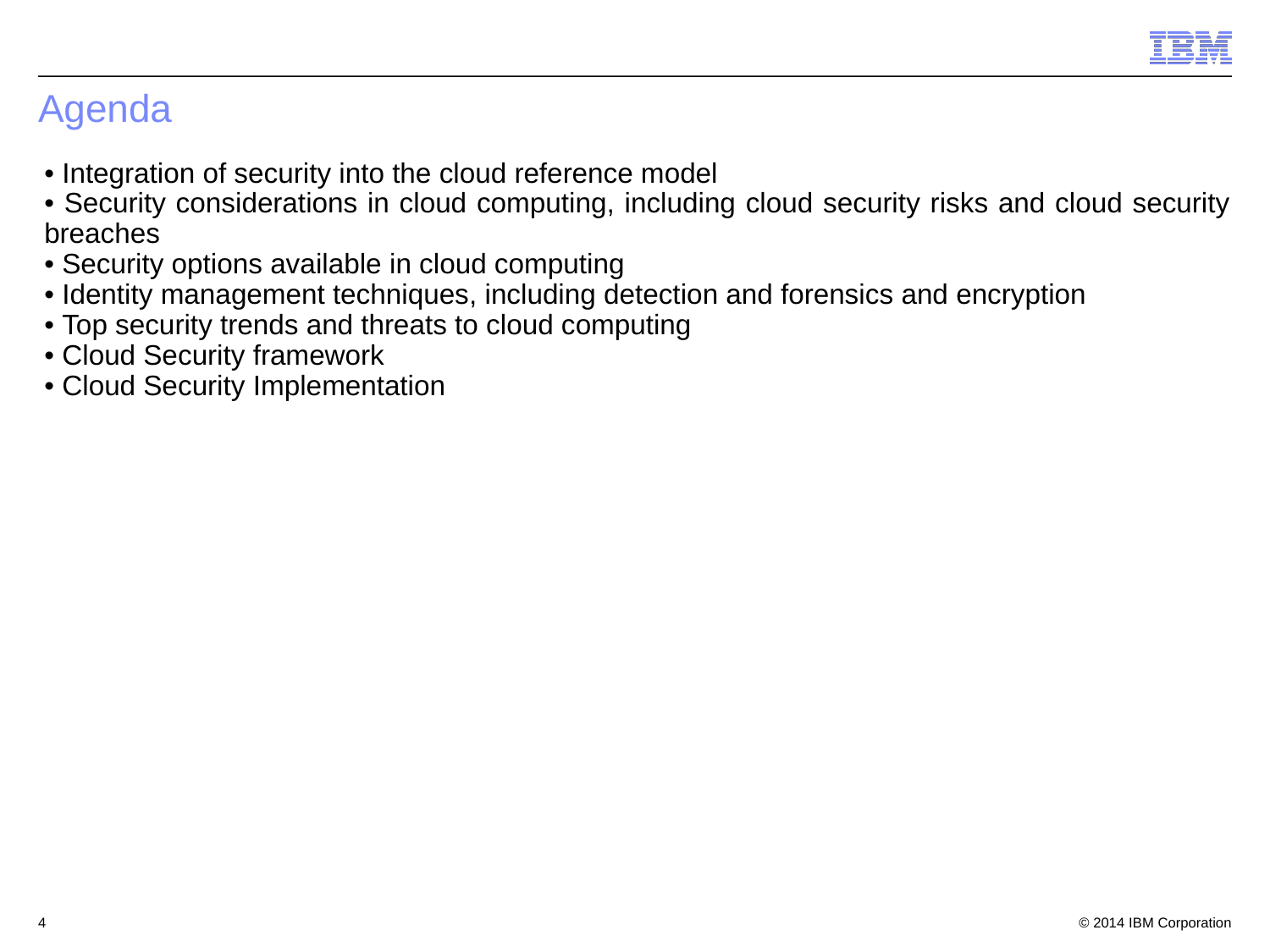

# Agenda
• Integration of security into the cloud reference model
• Security considerations in cloud computing, including cloud security risks and cloud security breaches
• Security options available in cloud computing
• Identity management techniques, including detection and forensics and encryption
• Top security trends and threats to cloud computing
• Cloud Security framework
• Cloud Security Implementation
4